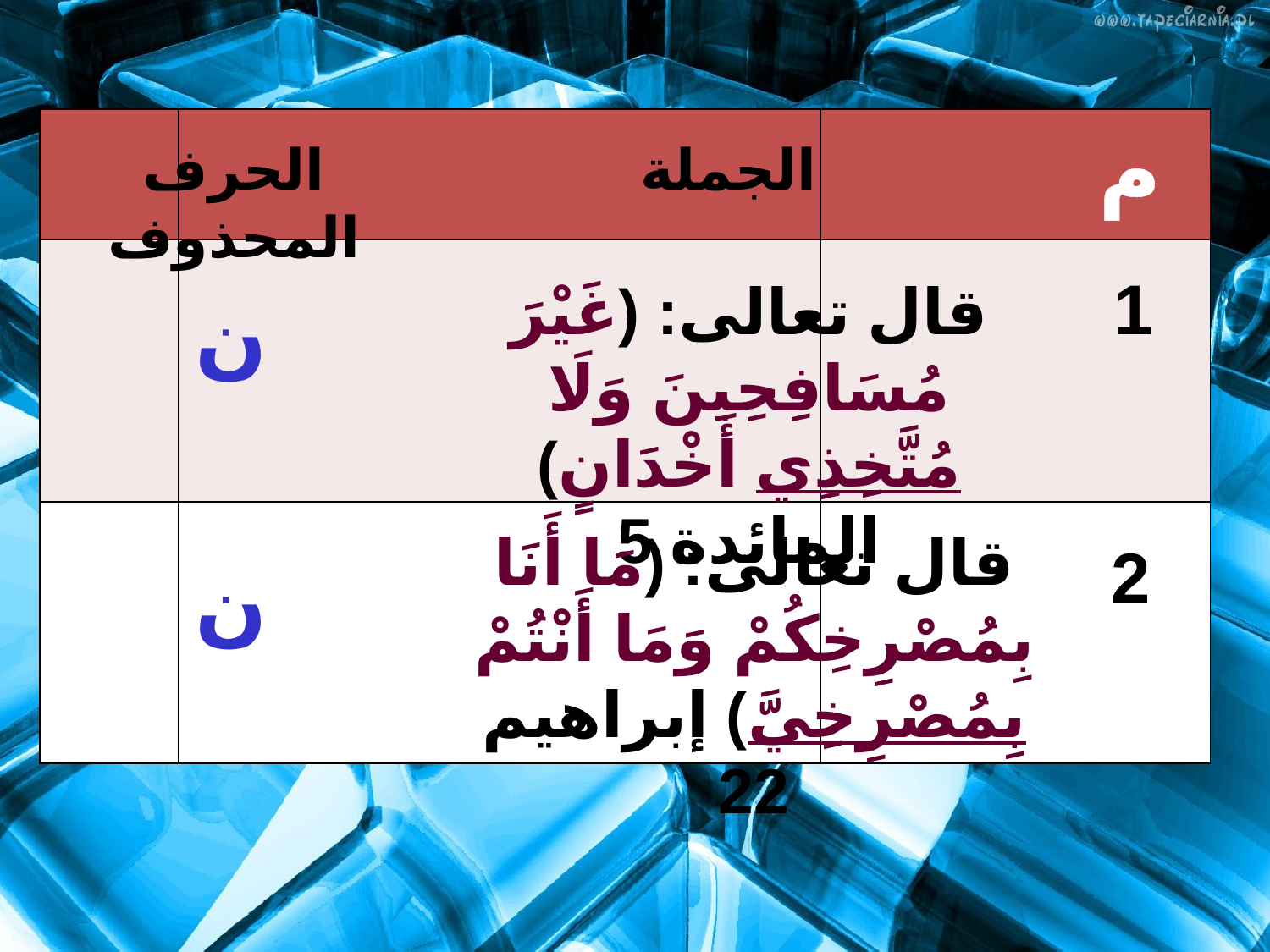

|  |  |  |
| --- | --- | --- |
|  |  |  |
|  |  |  |
م
الحرف المحذوف
الجملة
1
قال تعالى: (غَيْرَ مُسَافِحِينَ وَلَا مُتَّخِذِي أَخْدَانٍ) المائدة 5
ن
قال تعالى: (مَا أَنَا بِمُصْرِخِكُمْ وَمَا أَنْتُمْ بِمُصْرِخِيَّ) إبراهيم 22
2
ن